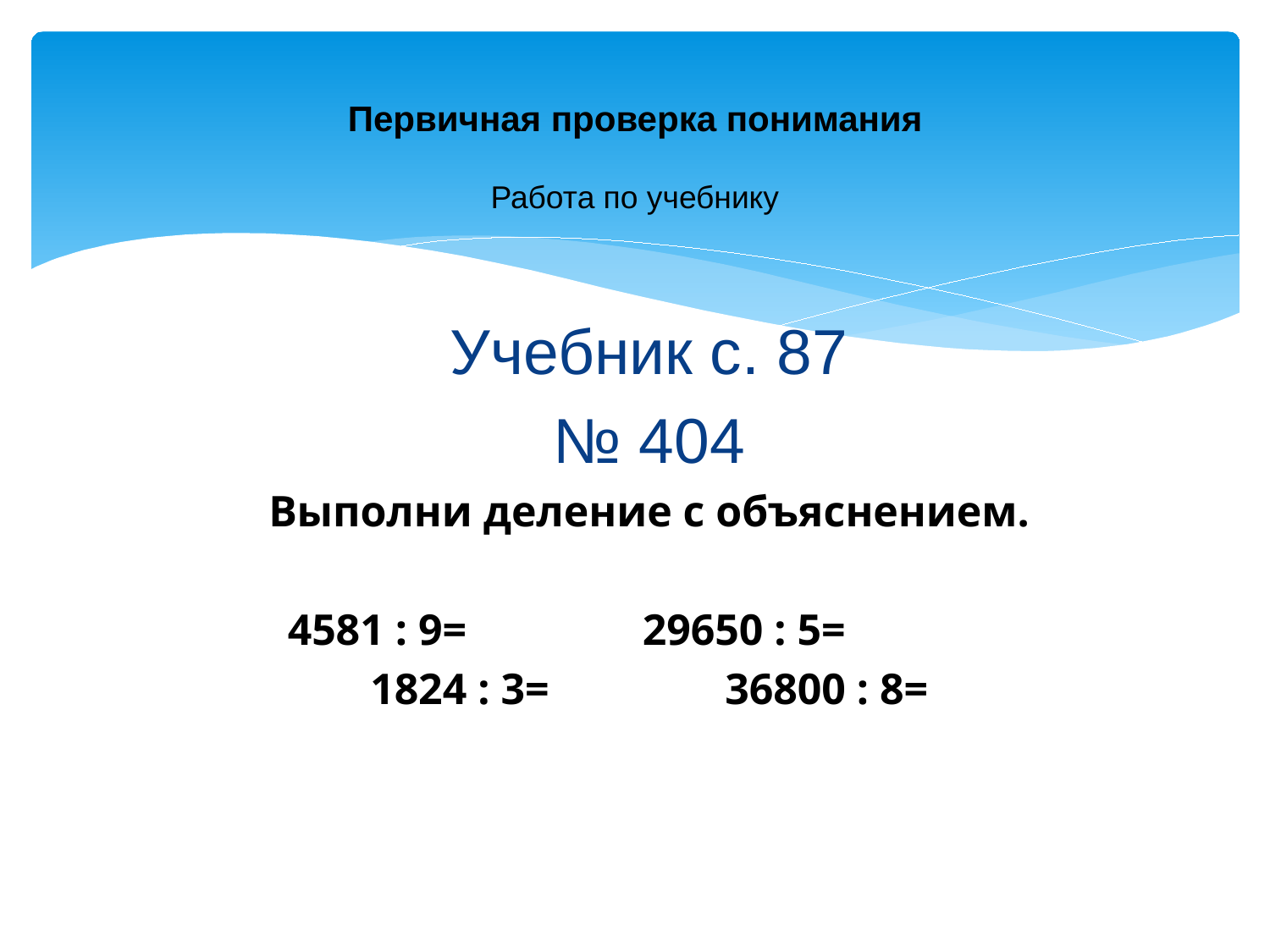

# Первичная проверка понимания Работа по учебнику

Учебник с. 87
№ 404
Выполни деление с объяснением.

4581 : 9=                29650 : 5=
1824 : 3=                36800 : 8=